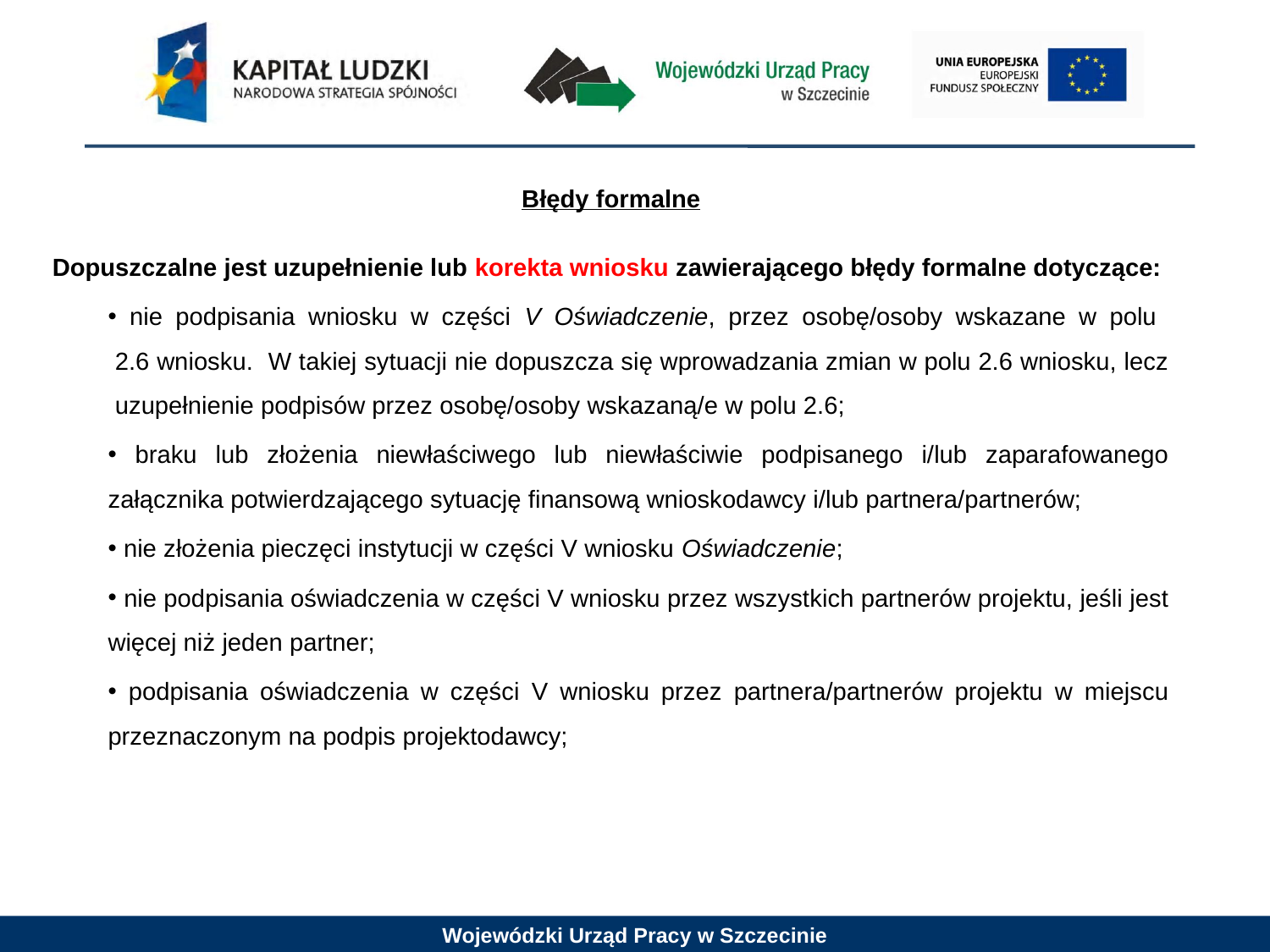

Błędy formalne

Dopuszczalne jest uzupełnienie lub korekta wniosku zawierającego błędy formalne dotyczące:
 nie podpisania wniosku w części V Oświadczenie, przez osobę/osoby wskazane w polu
2.6 wniosku.  W takiej sytuacji nie dopuszcza się wprowadzania zmian w polu 2.6 wniosku, lecz uzupełnienie podpisów przez osobę/osoby wskazaną/e w polu 2.6;
 braku lub złożenia niewłaściwego lub niewłaściwie podpisanego i/lub zaparafowanego załącznika potwierdzającego sytuację finansową wnioskodawcy i/lub partnera/partnerów;
 nie złożenia pieczęci instytucji w części V wniosku Oświadczenie;
 nie podpisania oświadczenia w części V wniosku przez wszystkich partnerów projektu, jeśli jest więcej niż jeden partner;
 podpisania oświadczenia w części V wniosku przez partnera/partnerów projektu w miejscu przeznaczonym na podpis projektodawcy;